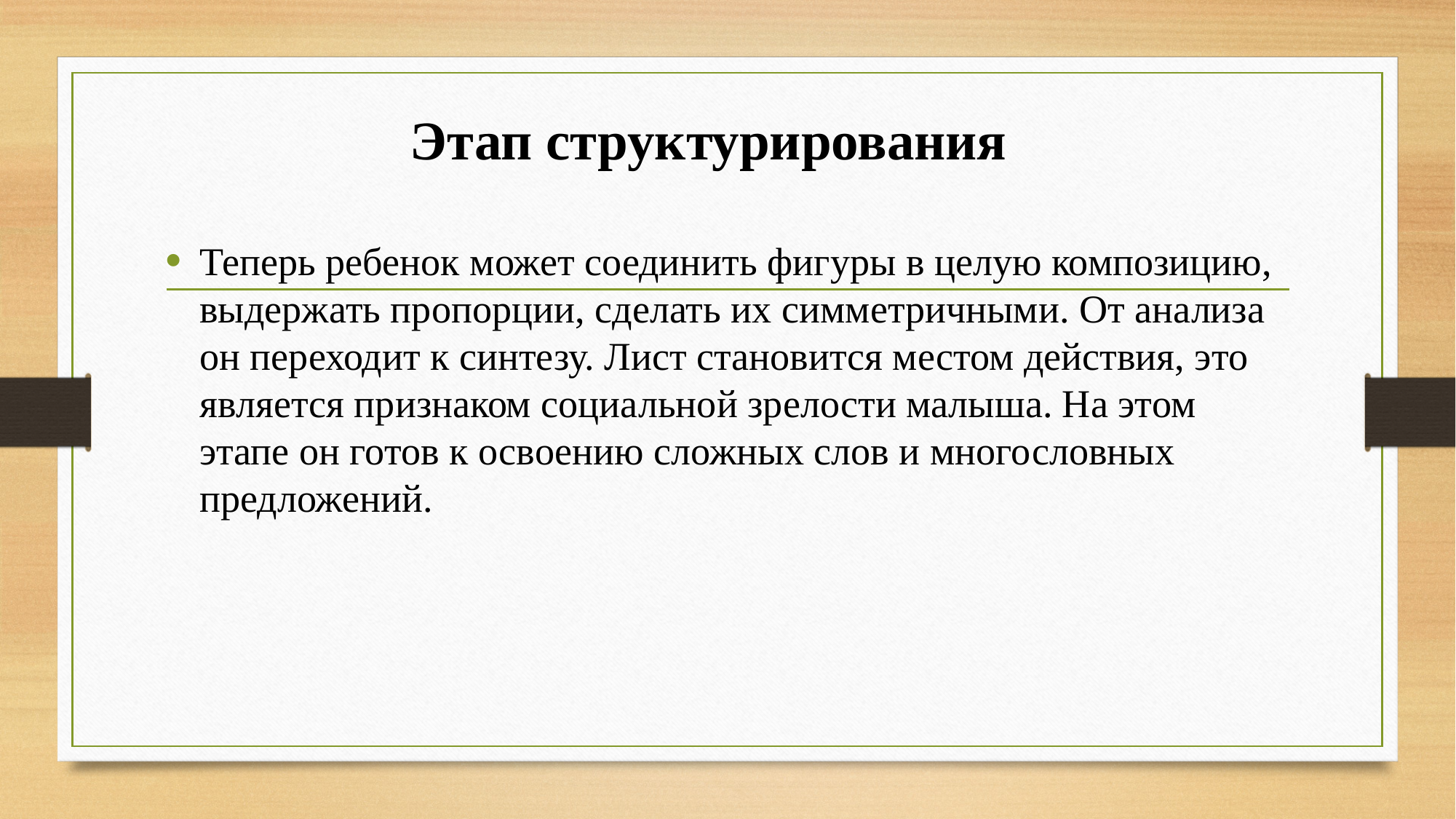

# Этап структурирования
Теперь ребенок может соединить фигуры в целую композицию, выдержать пропорции, сделать их симметричными. От анализа он переходит к синтезу. Лист становится местом действия, это является признаком социальной зрелости малыша. На этом этапе он готов к освоению сложных слов и многословных предложений.